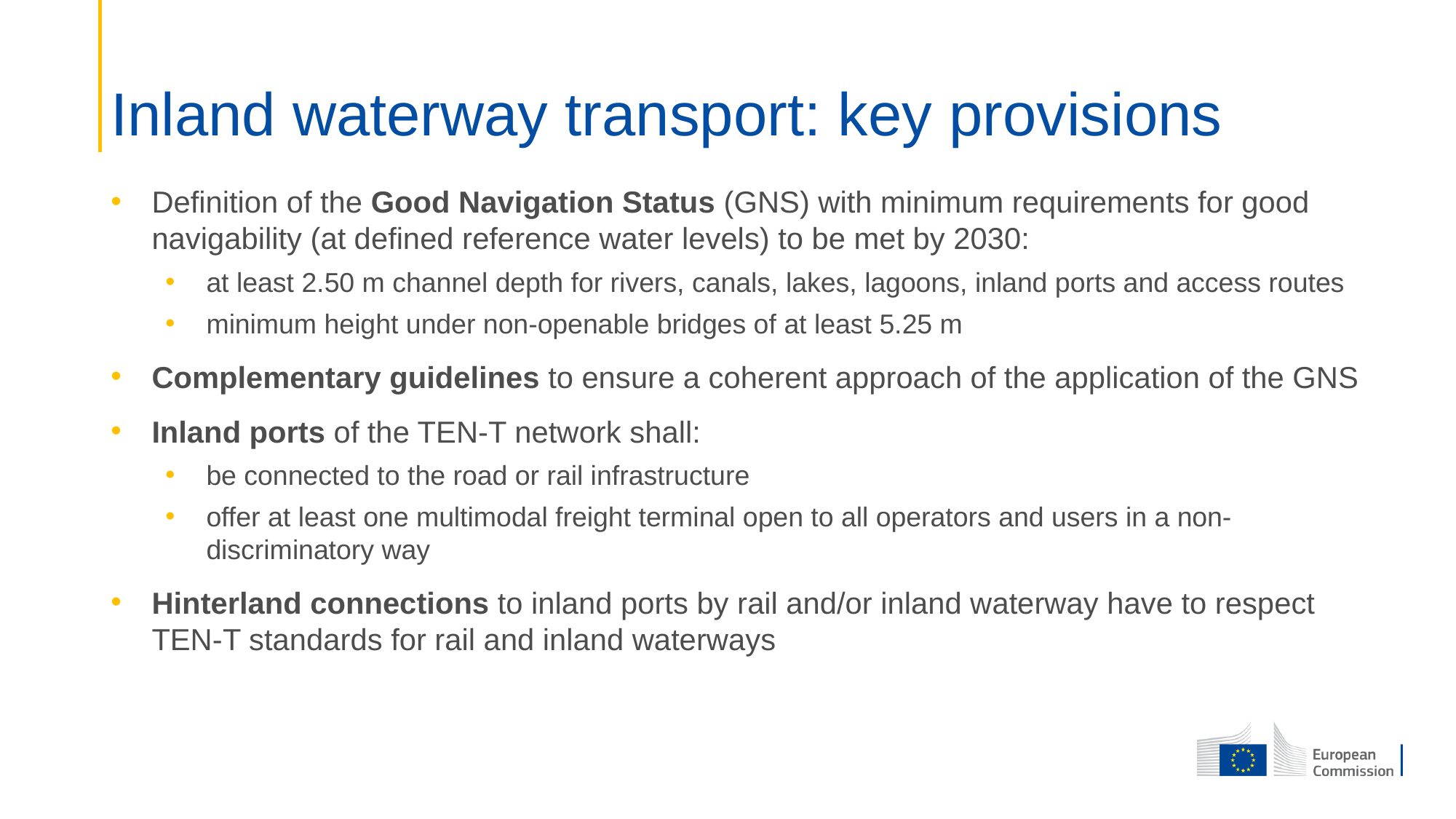

# Inland waterway transport: key provisions
Definition of the Good Navigation Status (GNS) with minimum requirements for good navigability (at defined reference water levels) to be met by 2030:
at least 2.50 m channel depth for rivers, canals, lakes, lagoons, inland ports and access routes
minimum height under non-openable bridges of at least 5.25 m
Complementary guidelines to ensure a coherent approach of the application of the GNS
Inland ports of the TEN-T network shall:
be connected to the road or rail infrastructure
offer at least one multimodal freight terminal open to all operators and users in a non-discriminatory way
Hinterland connections to inland ports by rail and/or inland waterway have to respect TEN-T standards for rail and inland waterways